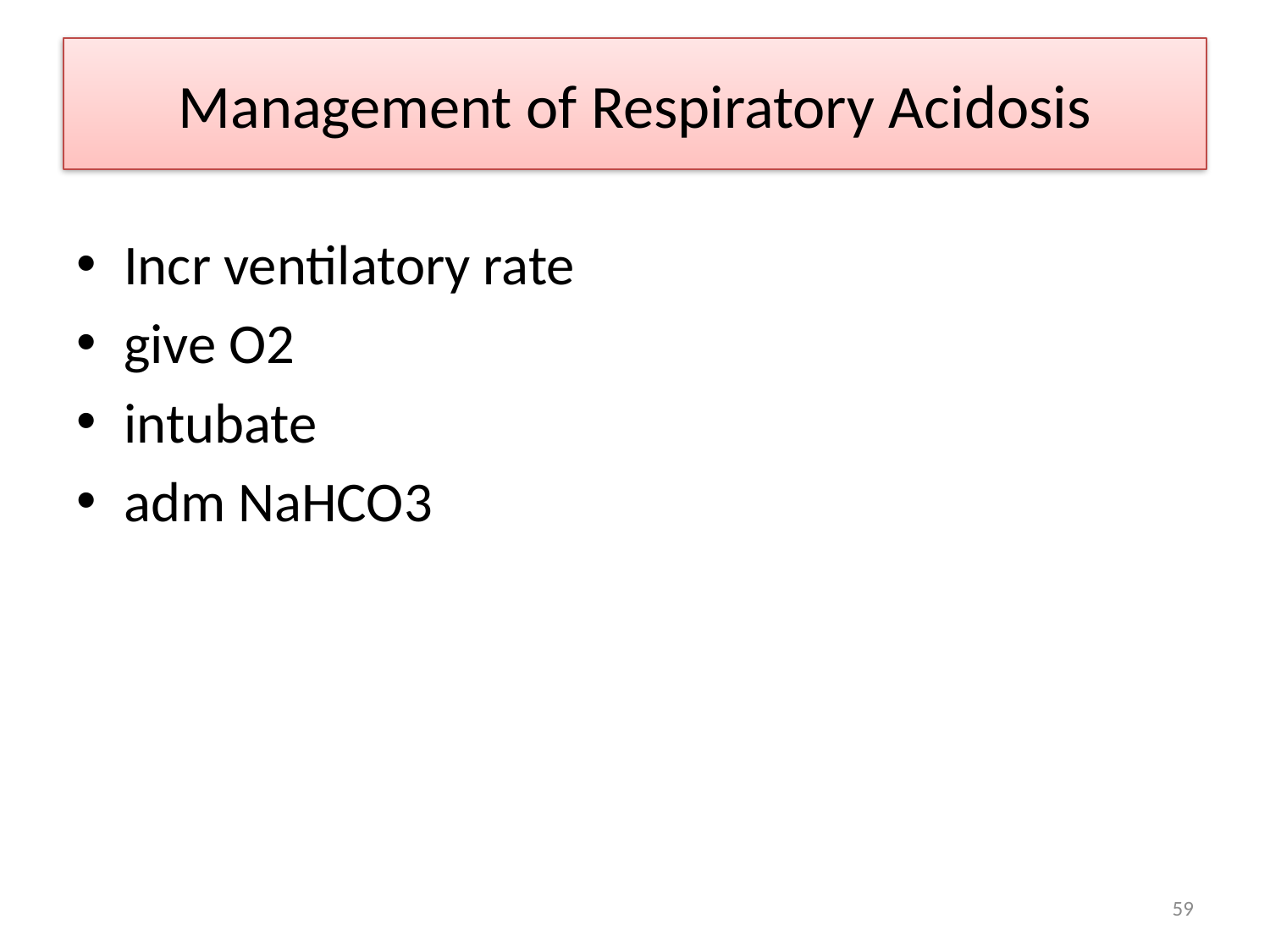

# Management of Respiratory Acidosis
Incr ventilatory rate
give O2
intubate
adm NaHCO3
59